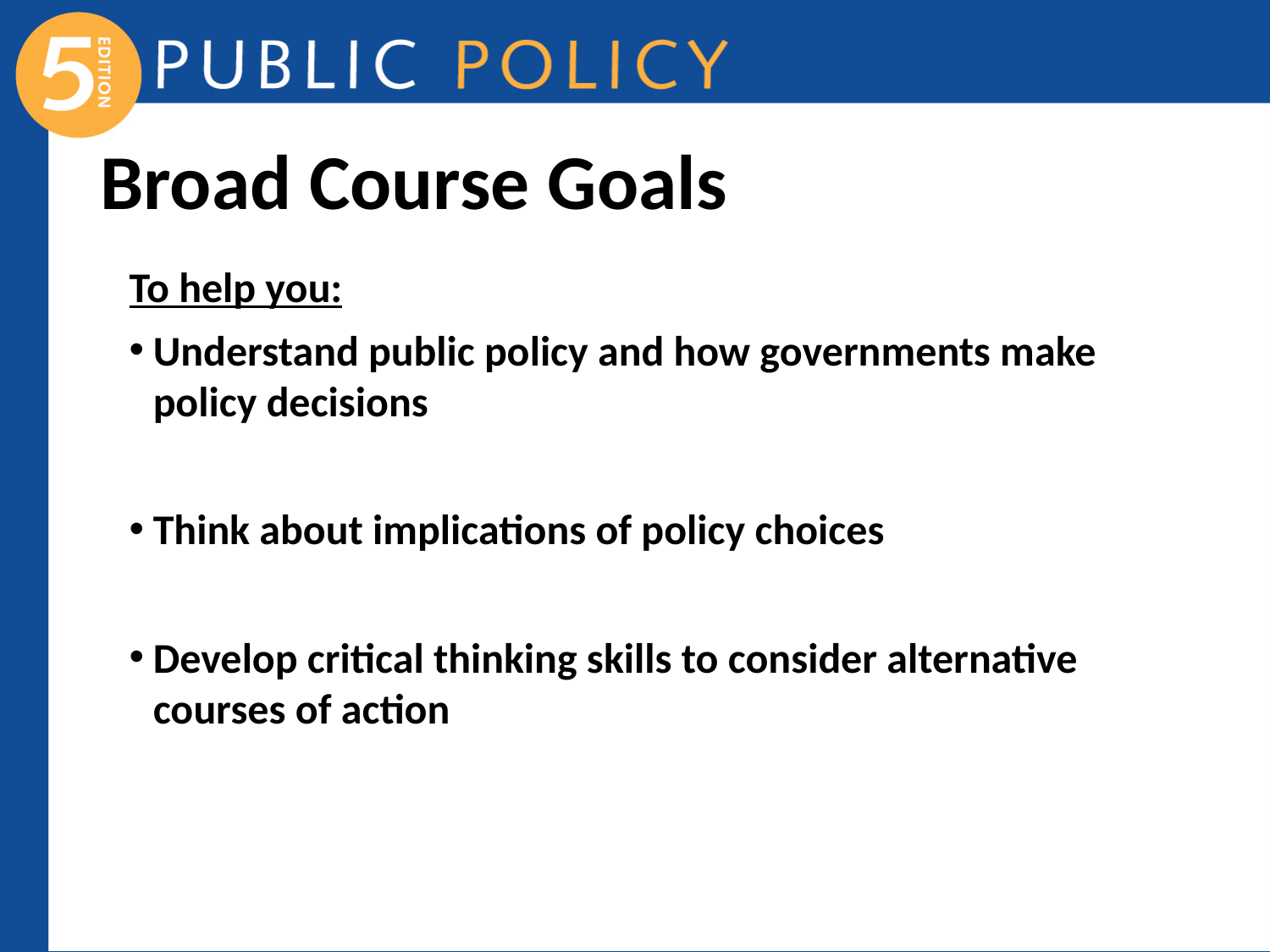

# Broad Course Goals
To help you:
Understand public policy and how governments make policy decisions

Think about implications of policy choices

Develop critical thinking skills to consider alternative courses of action